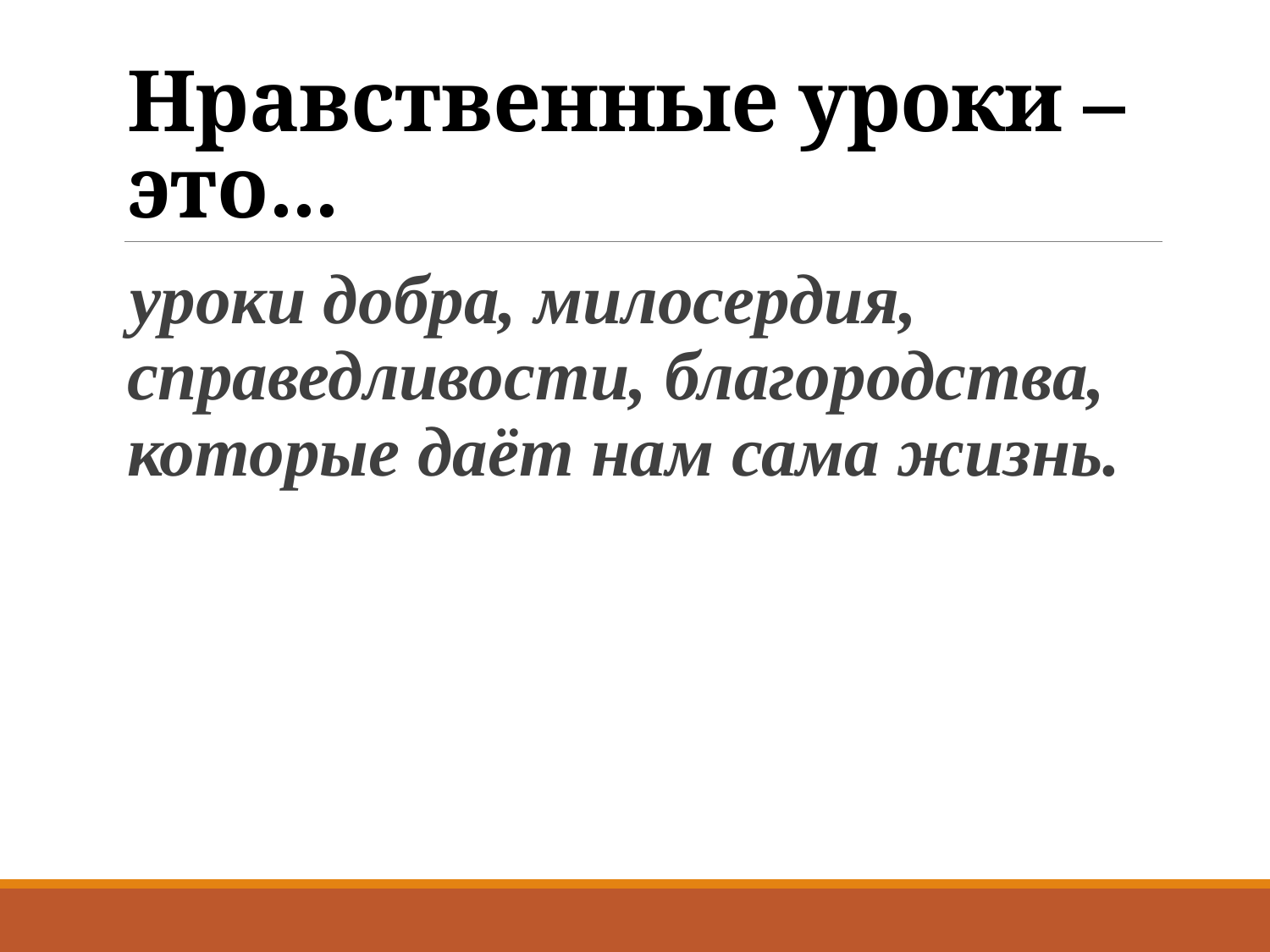

# Нравственные уроки – это…
уроки добра, милосердия, справедливости, благородства, которые даёт нам сама жизнь.